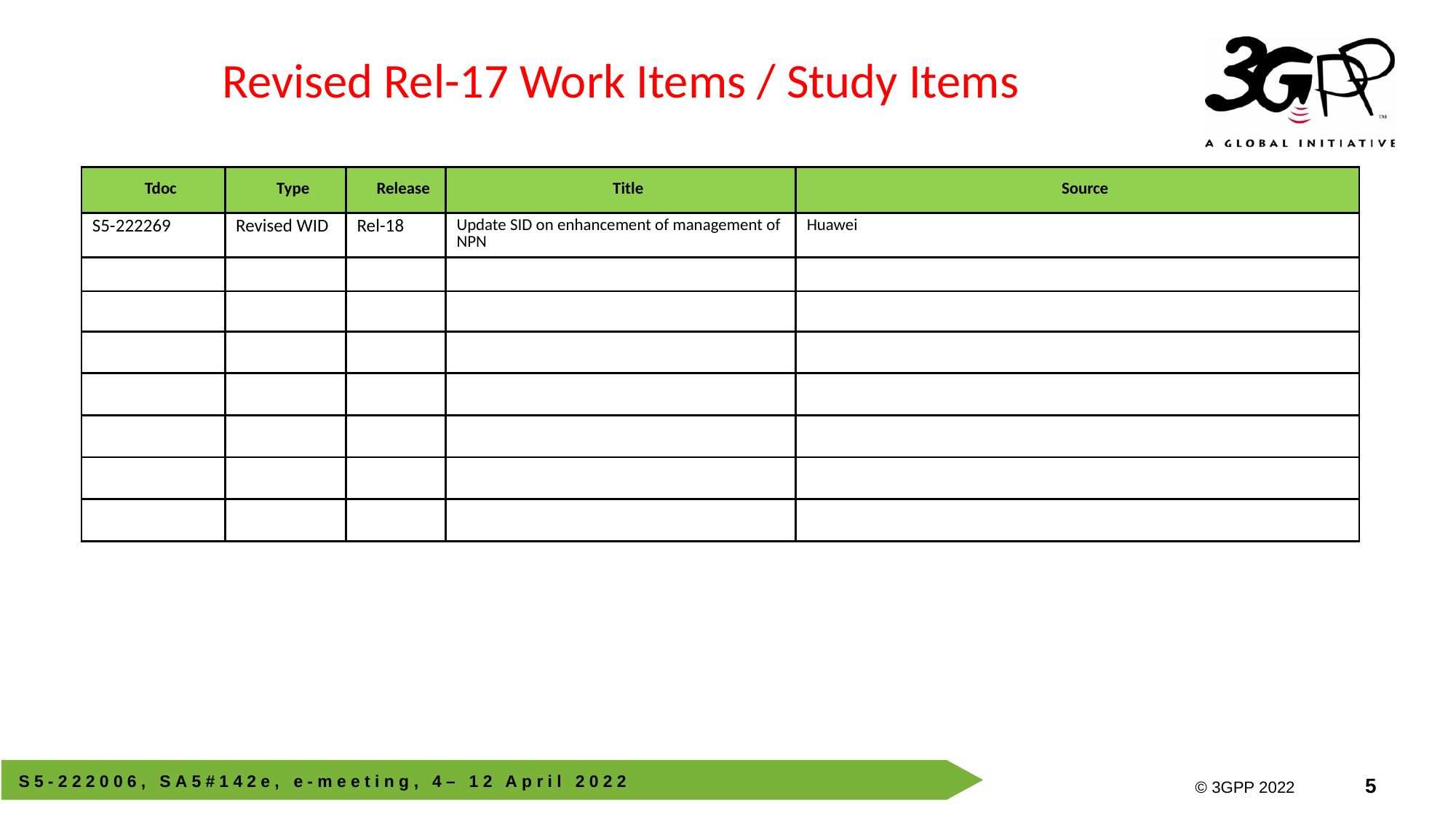

Revised Rel-17 Work Items / Study Items
| Tdoc | Type | Release | Title | Source |
| --- | --- | --- | --- | --- |
| S5-222269 | Revised WID | Rel-18 | Update SID on enhancement of management of NPN | Huawei |
|  |  |  |  |  |
|  |  |  |  |  |
|  |  |  |  |  |
|  |  |  |  |  |
|  |  |  |  |  |
|  |  |  |  |  |
|  |  |  |  |  |